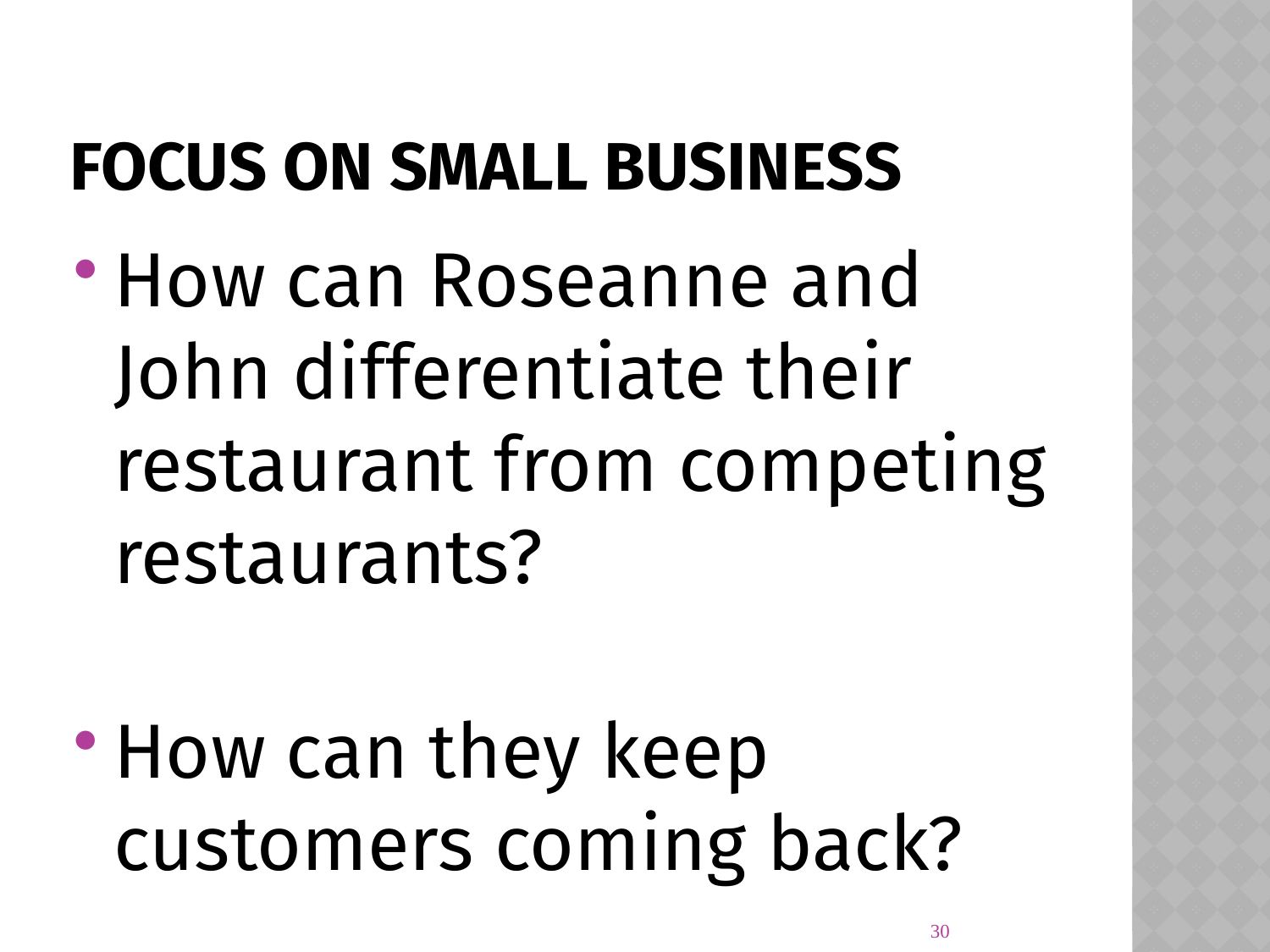

# Focus on Small Business
How can Roseanne and John differentiate their restaurant from competing restaurants?
How can they keep customers coming back?
30